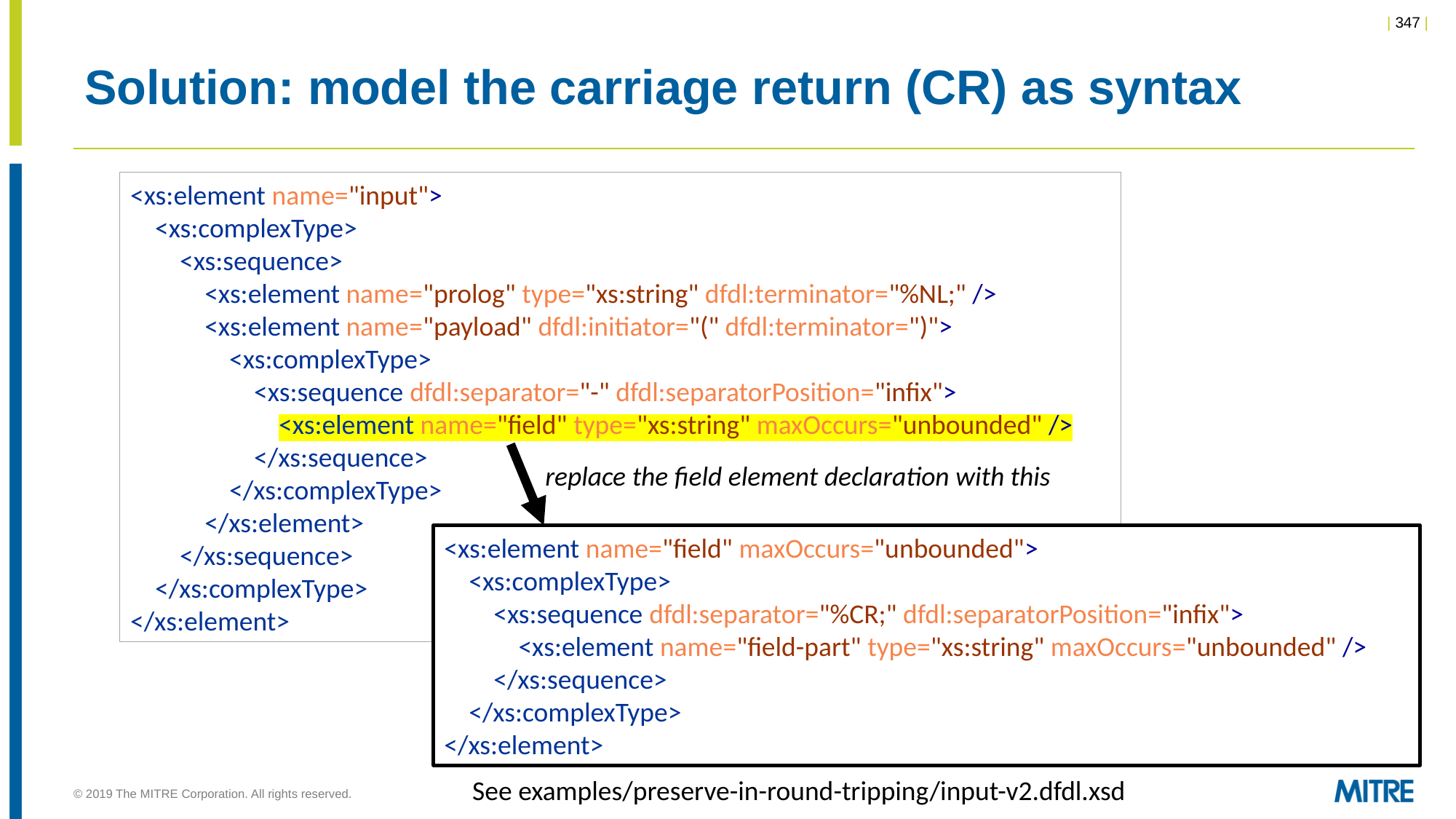

# Solution: model the carriage return (CR) as syntax
<xs:element name="input">
    <xs:complexType>
        <xs:sequence>
            <xs:element name="prolog" type="xs:string" dfdl:terminator="%NL;" />
            <xs:element name="payload" dfdl:initiator="(" dfdl:terminator=")">
                <xs:complexType>
                    <xs:sequence dfdl:separator="-" dfdl:separatorPosition="infix">
                        <xs:element name="field" type="xs:string" maxOccurs="unbounded" />
                    </xs:sequence>
                </xs:complexType>
            </xs:element>
        </xs:sequence>
    </xs:complexType>
</xs:element>
replace the field element declaration with this
<xs:element name="field" maxOccurs="unbounded">
    <xs:complexType>
        <xs:sequence dfdl:separator="%CR;" dfdl:separatorPosition="infix">
            <xs:element name="field-part" type="xs:string" maxOccurs="unbounded" />
        </xs:sequence>
    </xs:complexType>
</xs:element>
See examples/preserve-in-round-tripping/input-v2.dfdl.xsd
© 2019 The MITRE Corporation. All rights reserved.